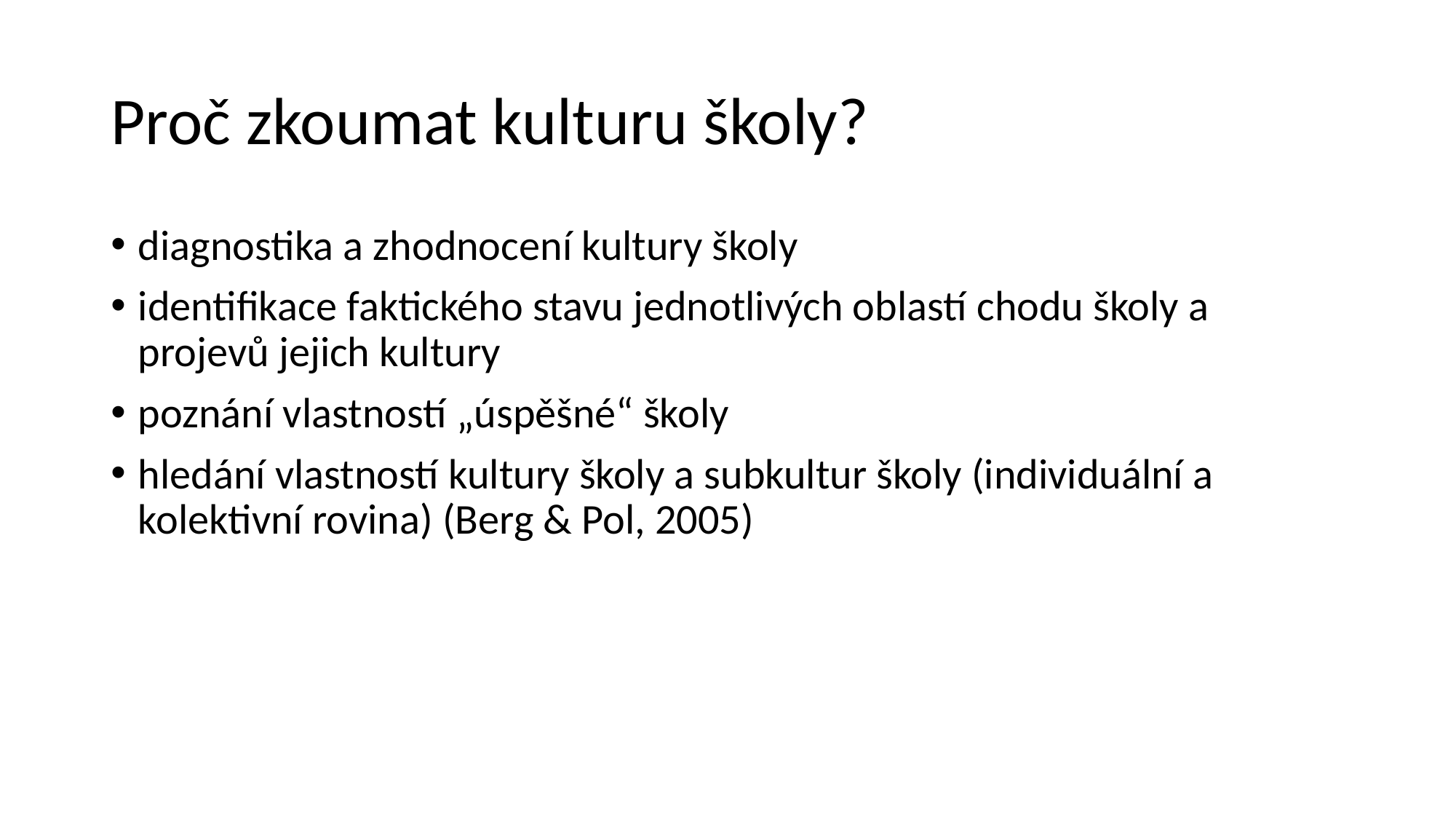

# Proč zkoumat kulturu školy?
diagnostika a zhodnocení kultury školy
identifikace faktického stavu jednotlivých oblastí chodu školy a projevů jejich kultury
poznání vlastností „úspěšné“ školy
hledání vlastností kultury školy a subkultur školy (individuální a kolektivní rovina) (Berg & Pol, 2005)